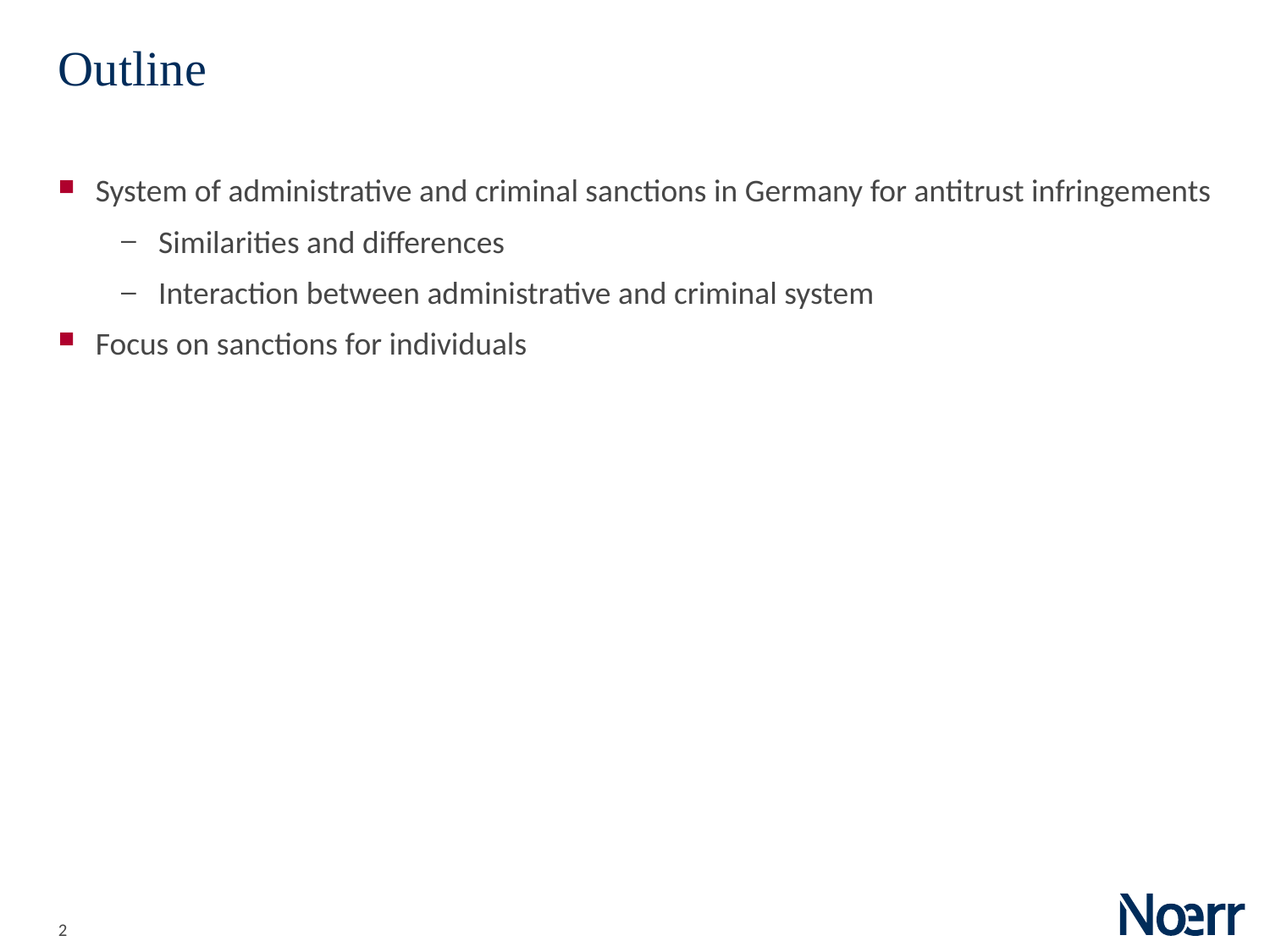

Date
# Outline
System of administrative and criminal sanctions in Germany for antitrust infringements
Similarities and differences
Interaction between administrative and criminal system
Focus on sanctions for individuals